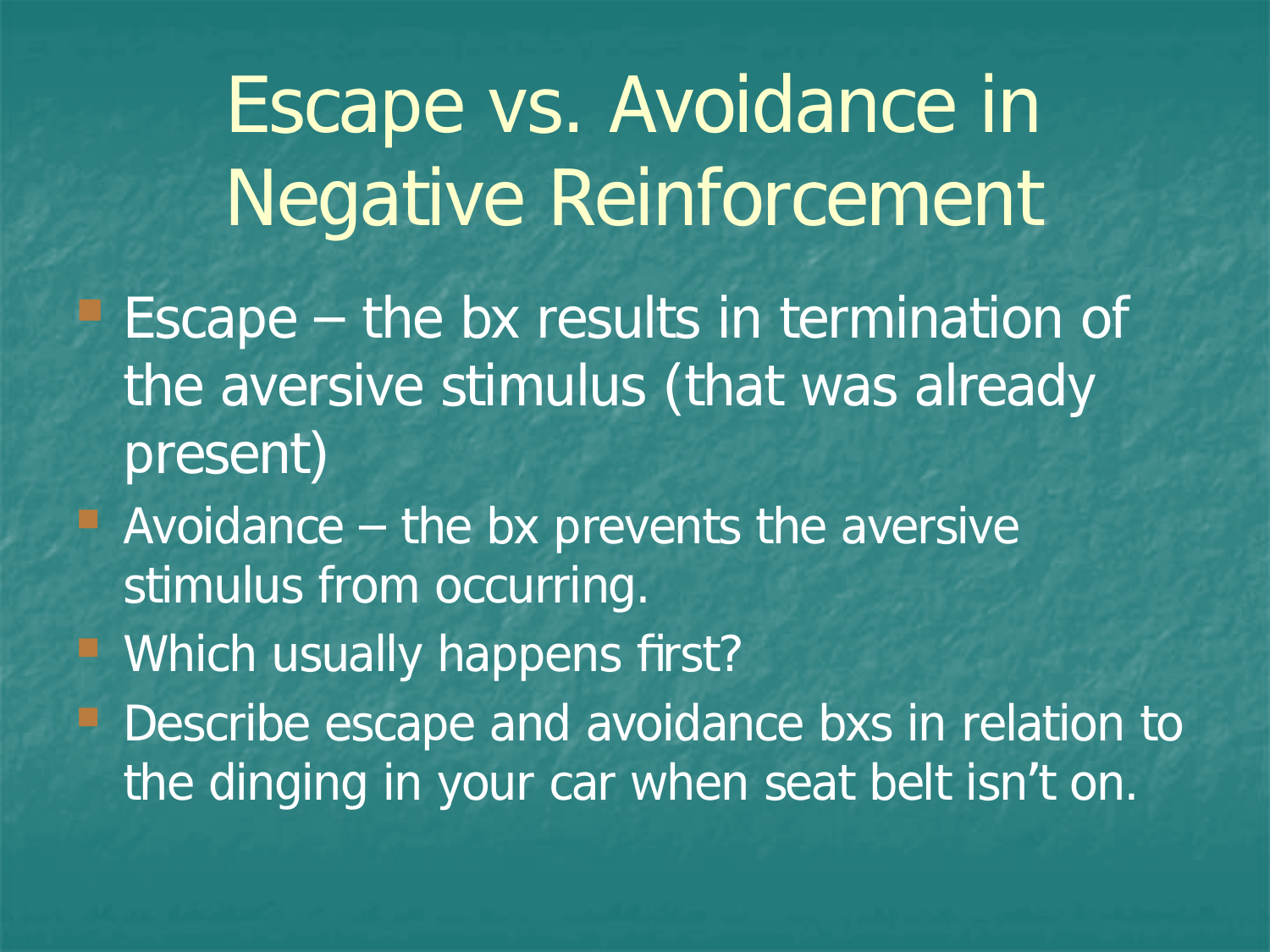

# Escape vs. Avoidance in Negative Reinforcement
Escape – the bx results in termination of the aversive stimulus (that was already present)
Avoidance – the bx prevents the aversive stimulus from occurring.
Which usually happens first?
Describe escape and avoidance bxs in relation to the dinging in your car when seat belt isn’t on.